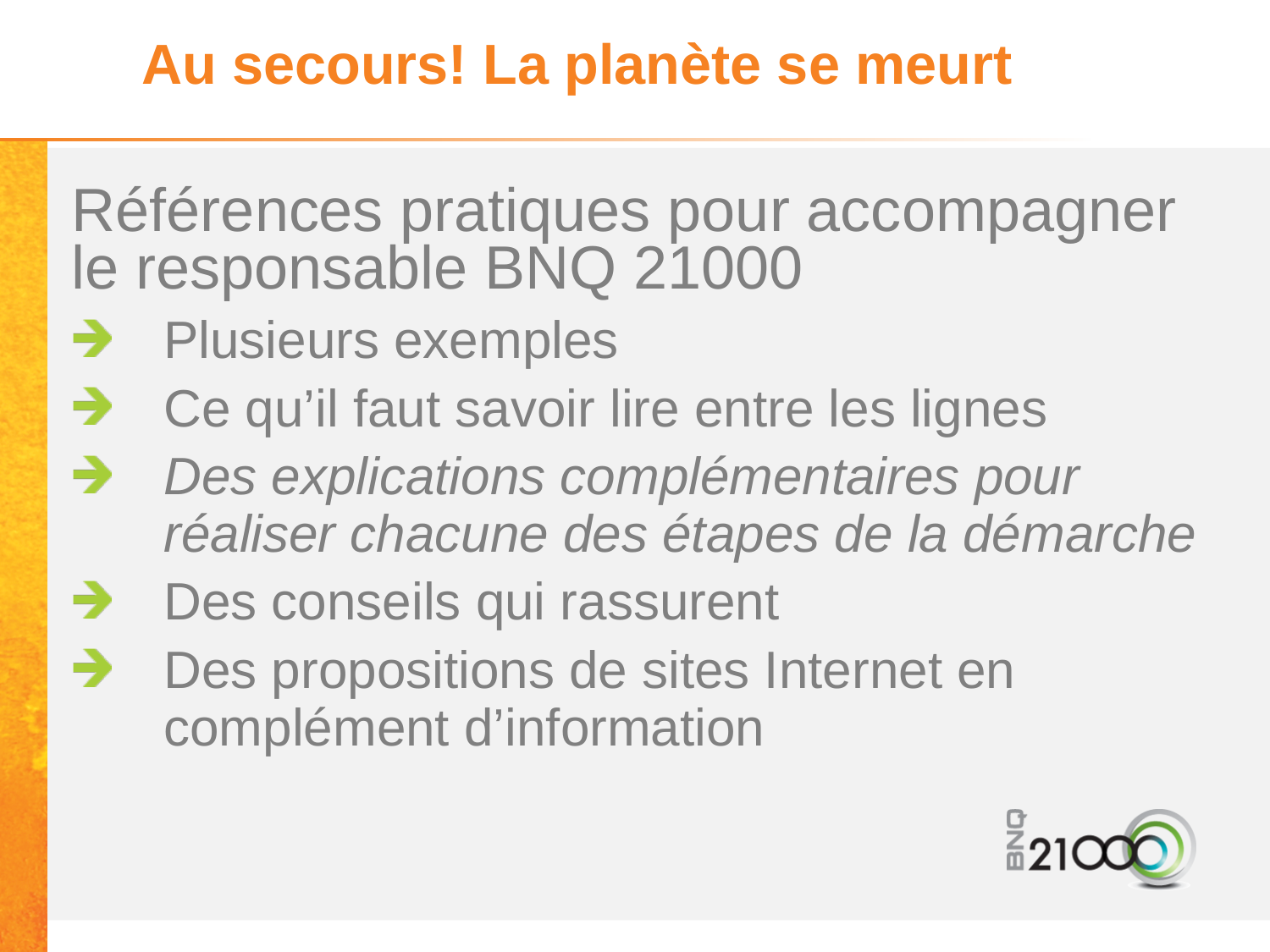

# Au secours! La planète se meurt
Références pratiques pour accompagner le responsable BNQ 21000
Plusieurs exemples
Ce qu’il faut savoir lire entre les lignes
Des explications complémentaires pour réaliser chacune des étapes de la démarche
Des conseils qui rassurent
Des propositions de sites Internet en complément d’information